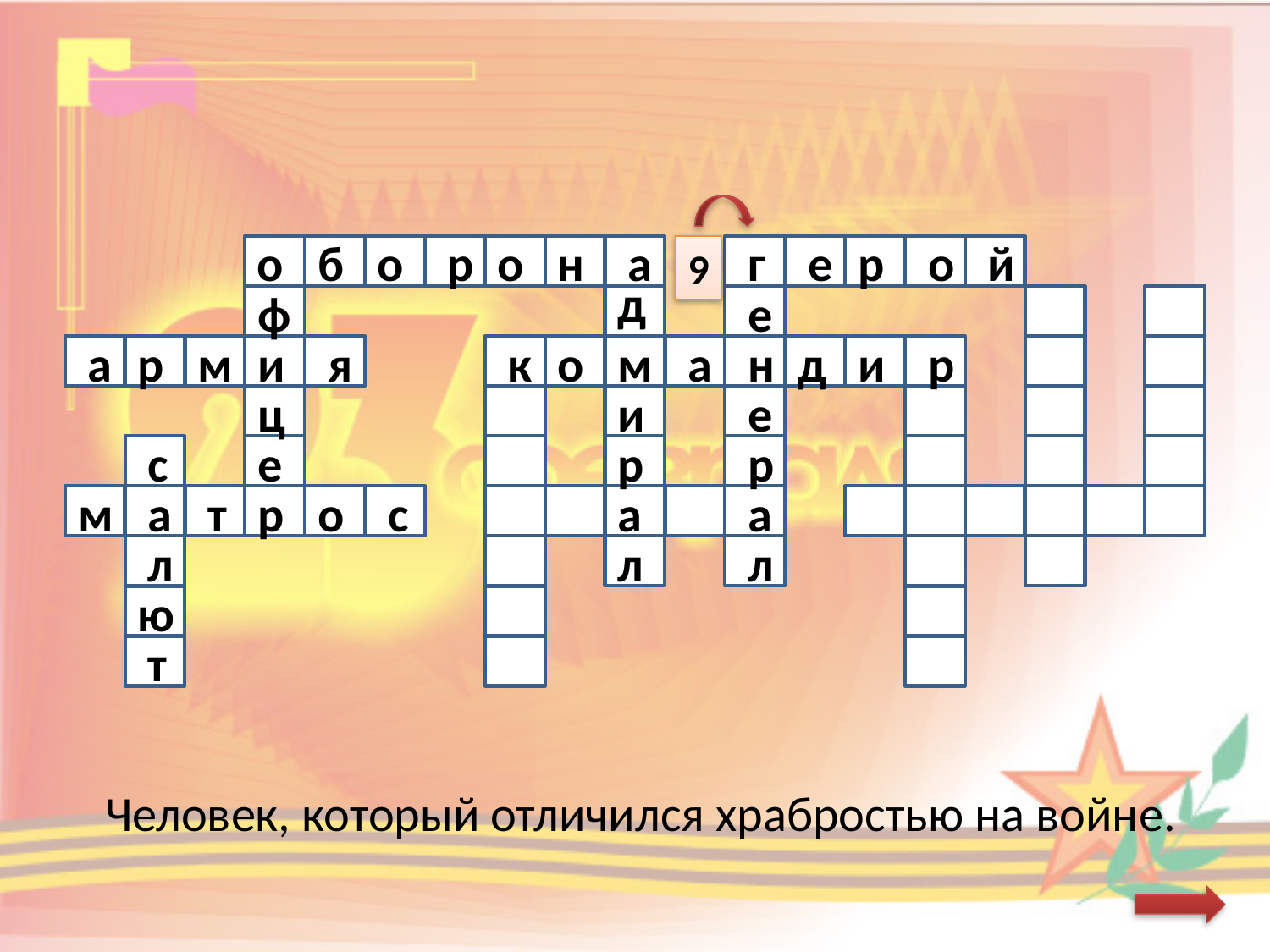

о
б
о
р
о
н
а
г
е
р
о
й

9
д
ф
е
а
р
м
и
я
к
о
м
а
н
д
и
р
ц
и
е
с
е
р
р
м
а
т
р
о
с
а
а
л
л
л
ю
т
Человек, который отличился храбростью на войне.